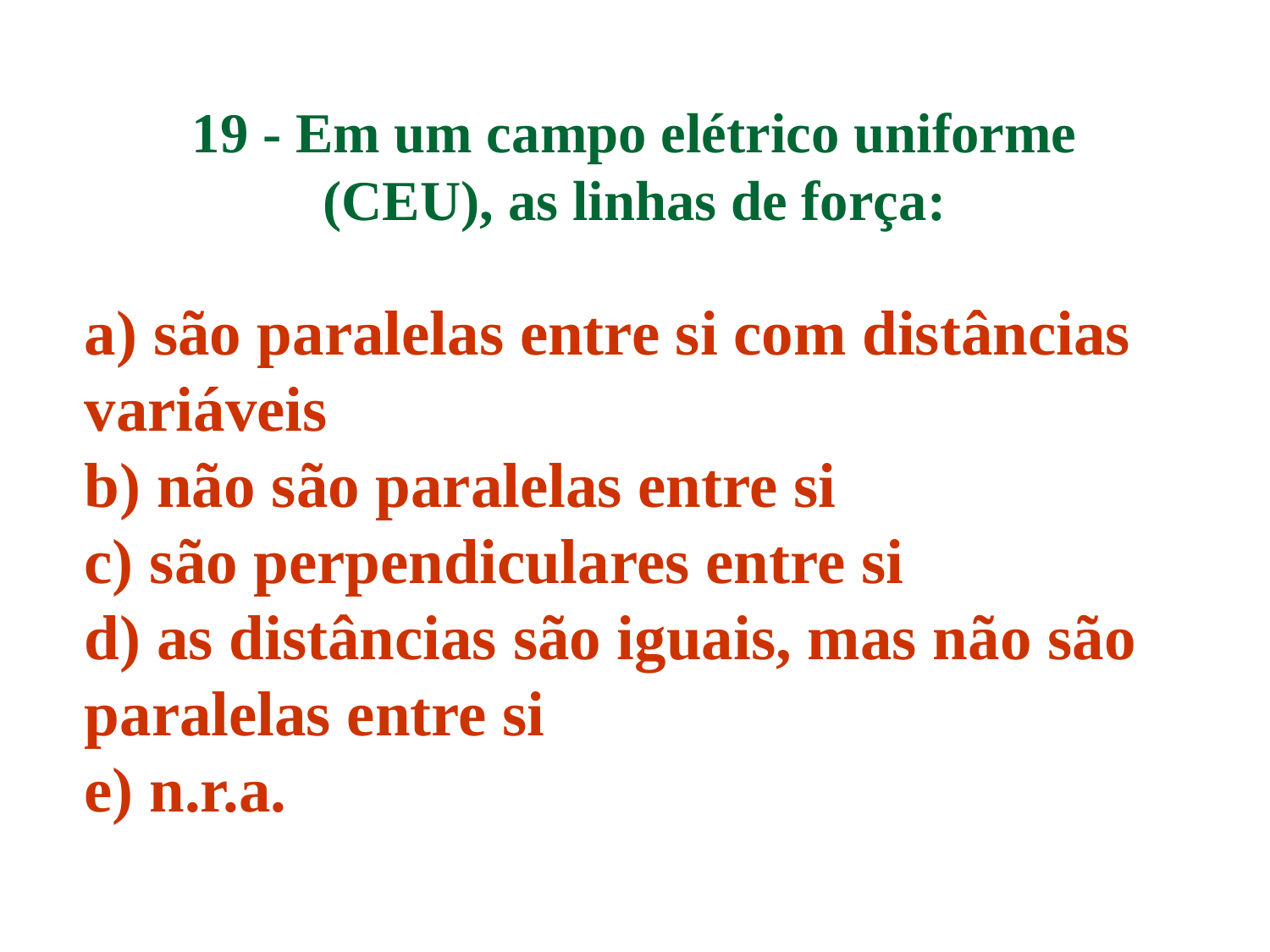

# 19 - Em um campo elétrico uniforme (CEU), as linhas de força:
a) são paralelas entre si com distâncias
variáveis
b) não são paralelas entre si
c) são perpendiculares entre si
d) as distâncias são iguais, mas não são
paralelas entre si
e) n.r.a.